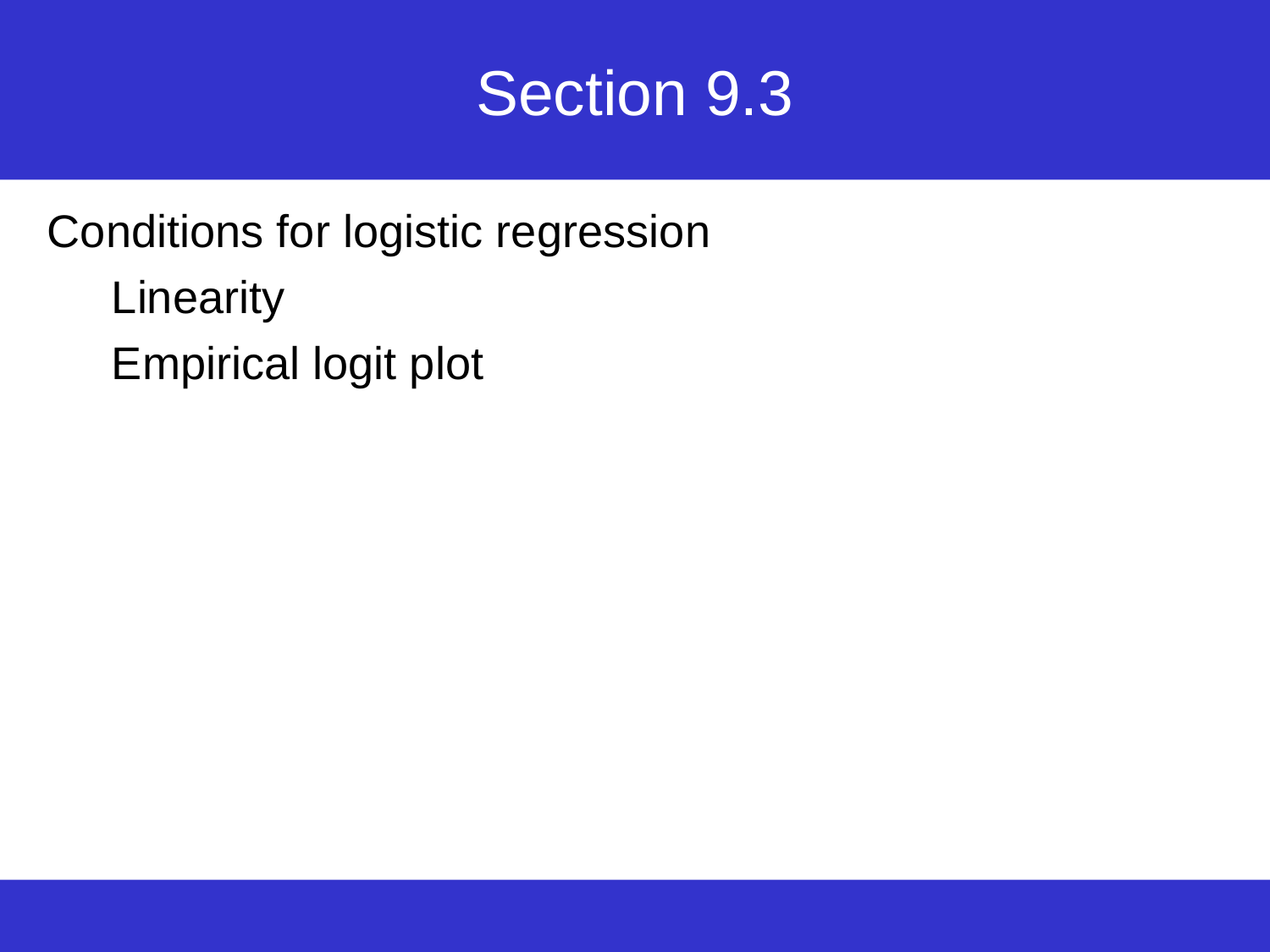

# Section 9.3
Conditions for logistic regression
Linearity
Empirical logit plot